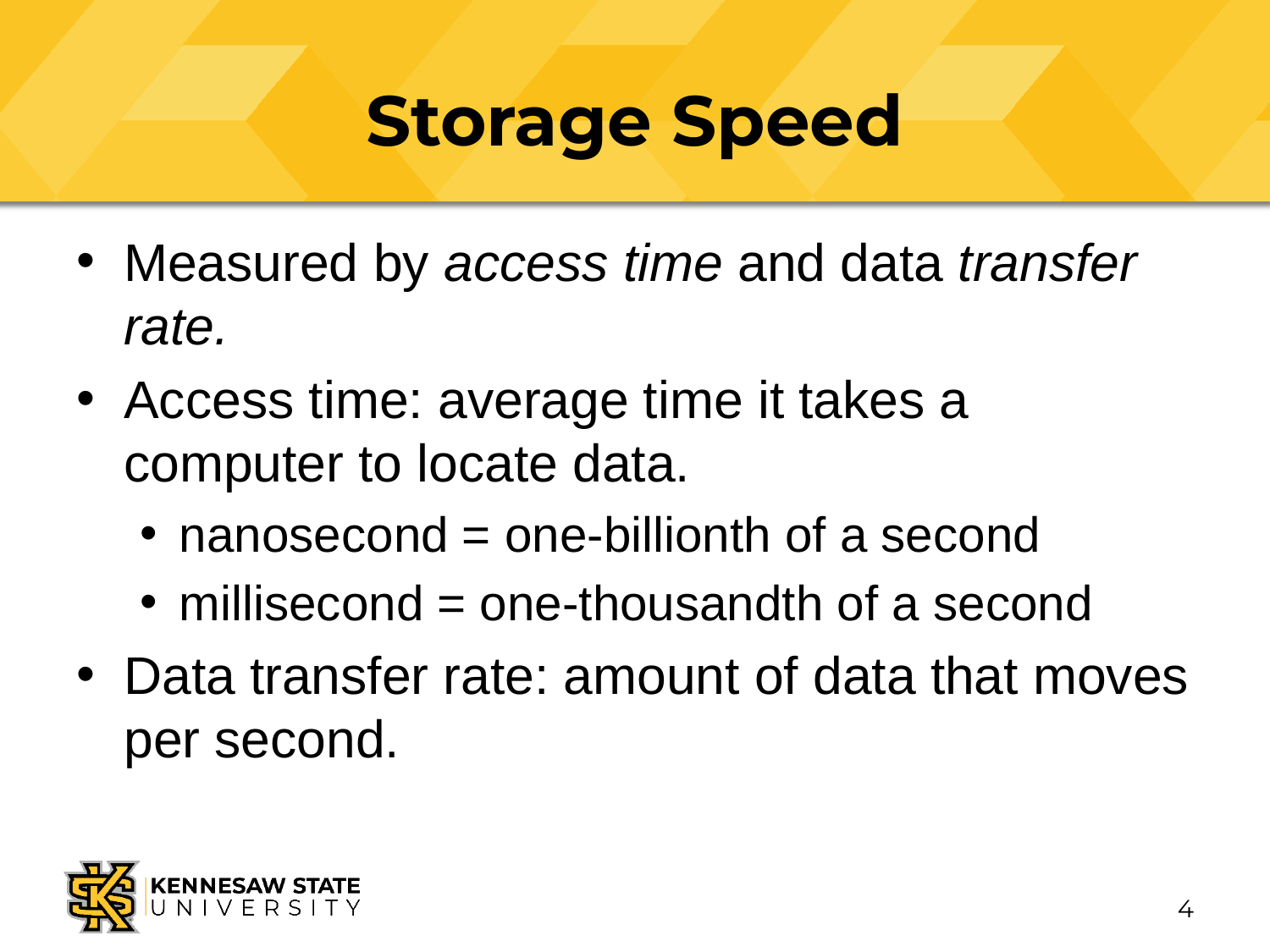

# Storage Speed
Measured by access time and data transfer rate.
Access time: average time it takes a computer to locate data.
nanosecond = one-billionth of a second
millisecond = one-thousandth of a second
Data transfer rate: amount of data that moves per second.
4